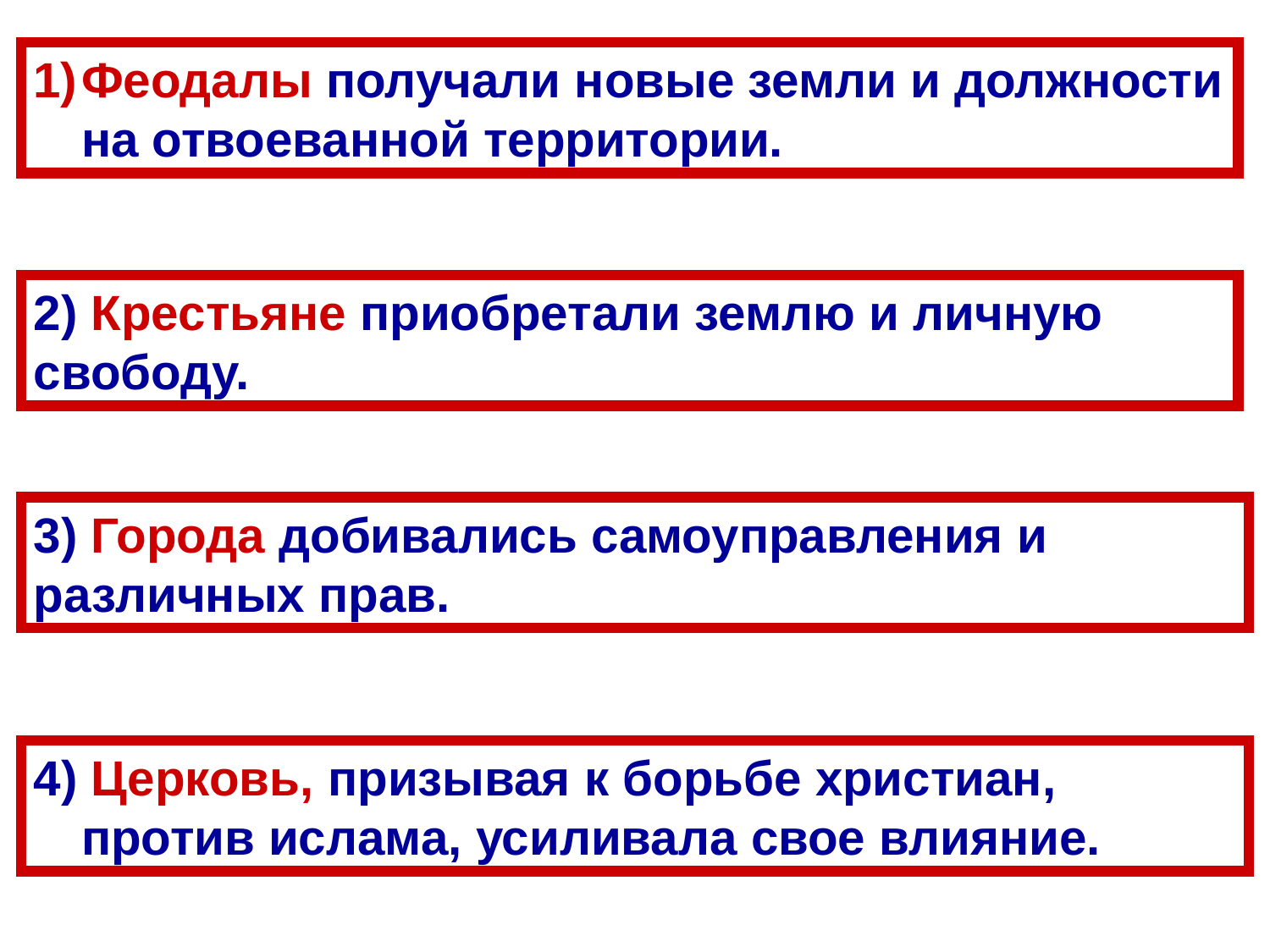

Феодалы получали новые земли и должности на отвоеванной территории.
2) Крестьяне приобретали землю и личную свободу.
3) Города добивались самоуправления и различных прав.
4) Церковь, призывая к борьбе христиан, против ислама, усиливала свое влияние.